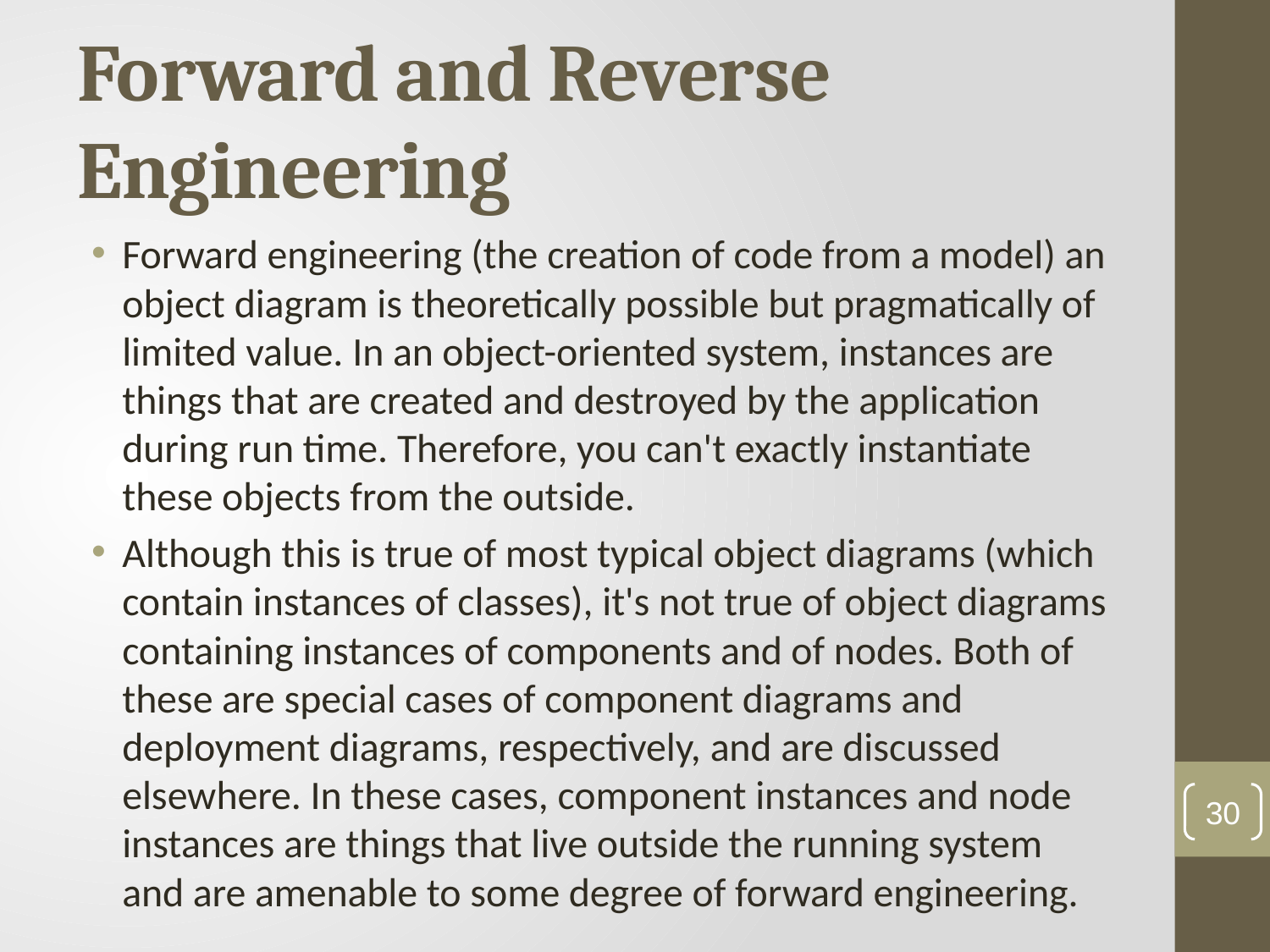

# Forward and Reverse Engineering
Forward engineering (the creation of code from a model) an object diagram is theoretically possible but pragmatically of limited value. In an object-oriented system, instances are things that are created and destroyed by the application during run time. Therefore, you can't exactly instantiate these objects from the outside.
Although this is true of most typical object diagrams (which contain instances of classes), it's not true of object diagrams containing instances of components and of nodes. Both of these are special cases of component diagrams and deployment diagrams, respectively, and are discussed elsewhere. In these cases, component instances and node instances are things that live outside the running system and are amenable to some degree of forward engineering.
30